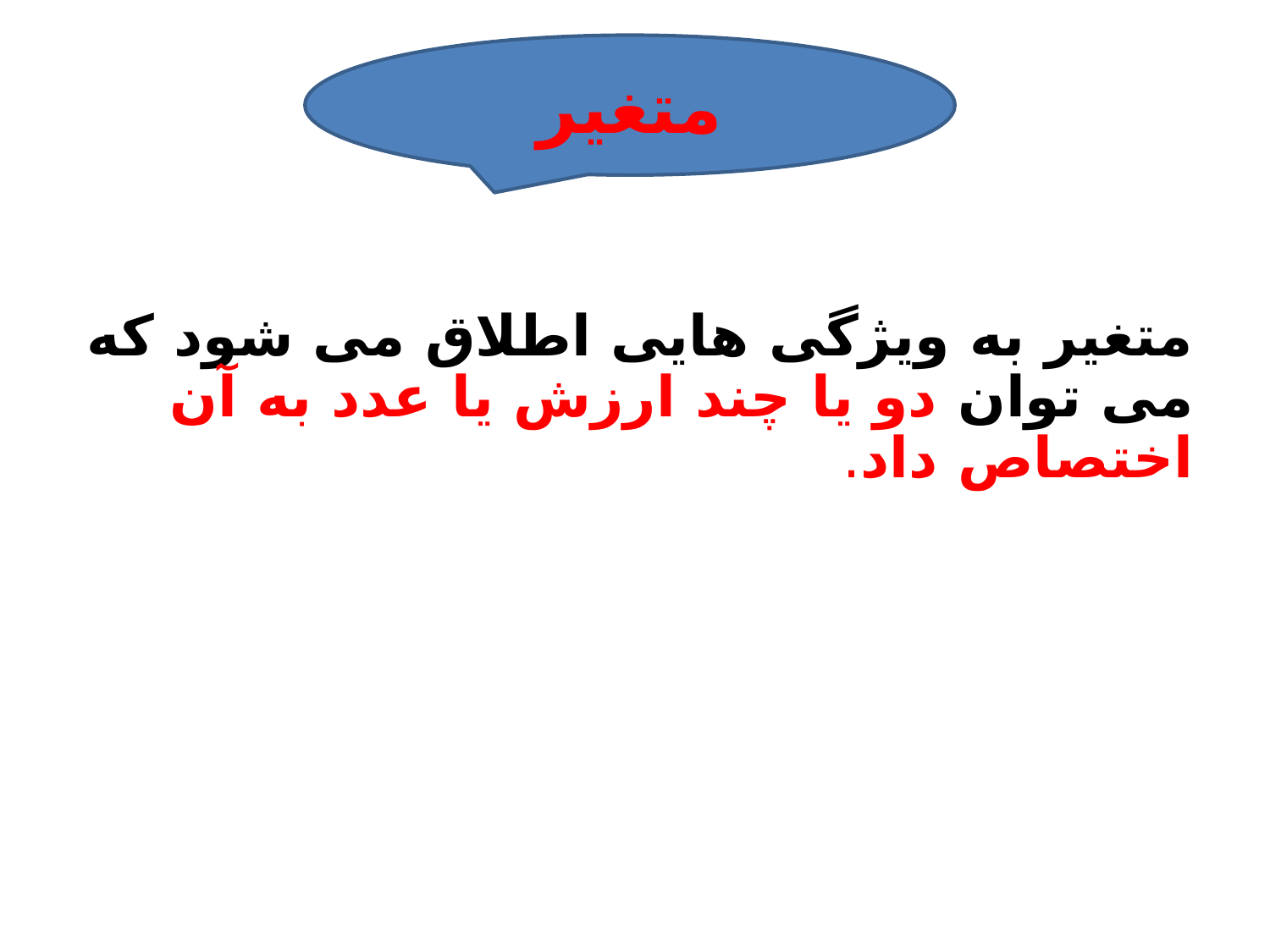

متغیر
#

متغیر به ویژگی هایی اطلاق می شود که می توان دو یا چند ارزش یا عدد به آن اختصاص داد.